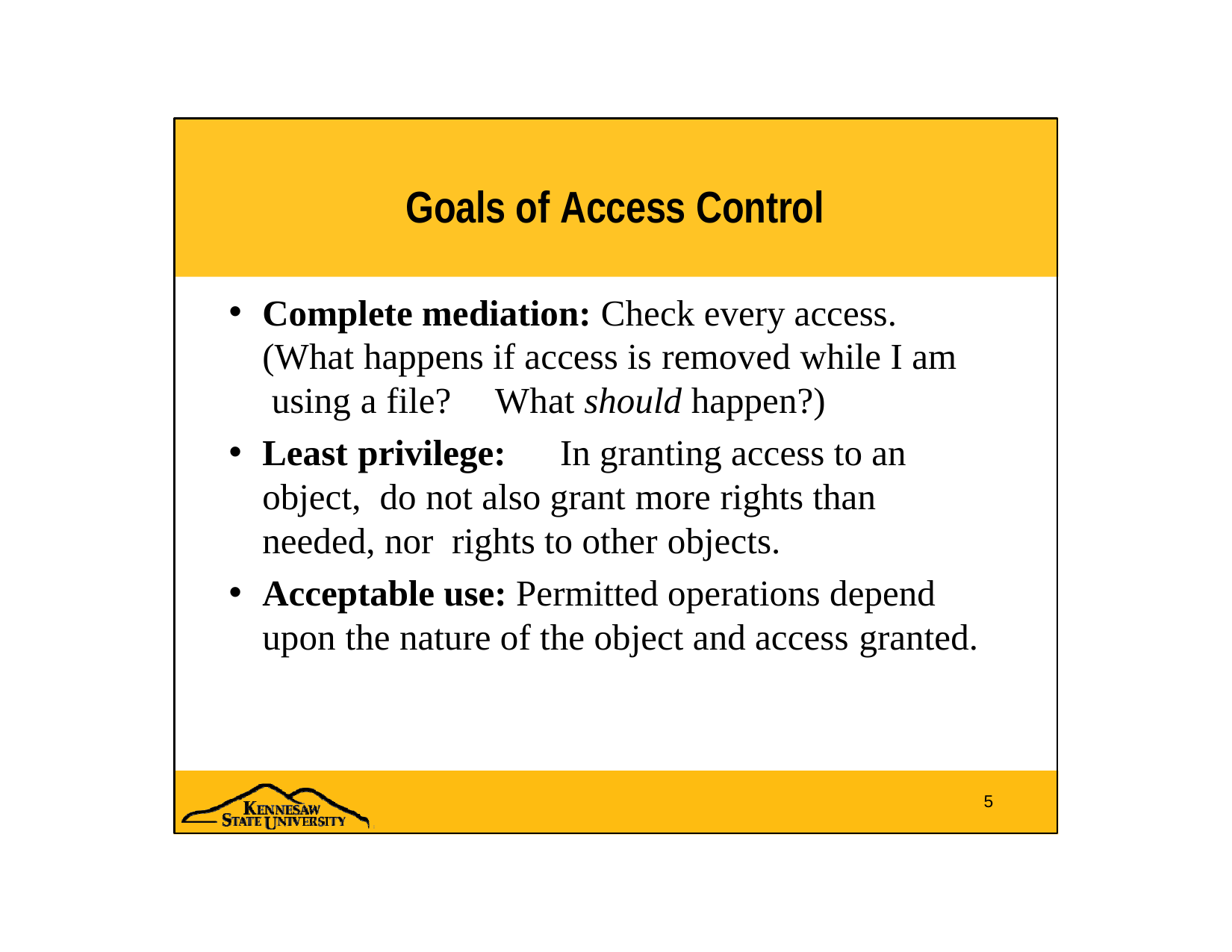

# Goals of Access Control
Complete mediation: Check every access.  (What happens if access is removed while I am  using a file?	What should happen?)
Least privilege:	In granting access to an object,  do not also grant more rights than needed, nor  rights to other objects.
Acceptable use: Permitted operations depend  upon the nature of the object and access granted.

5